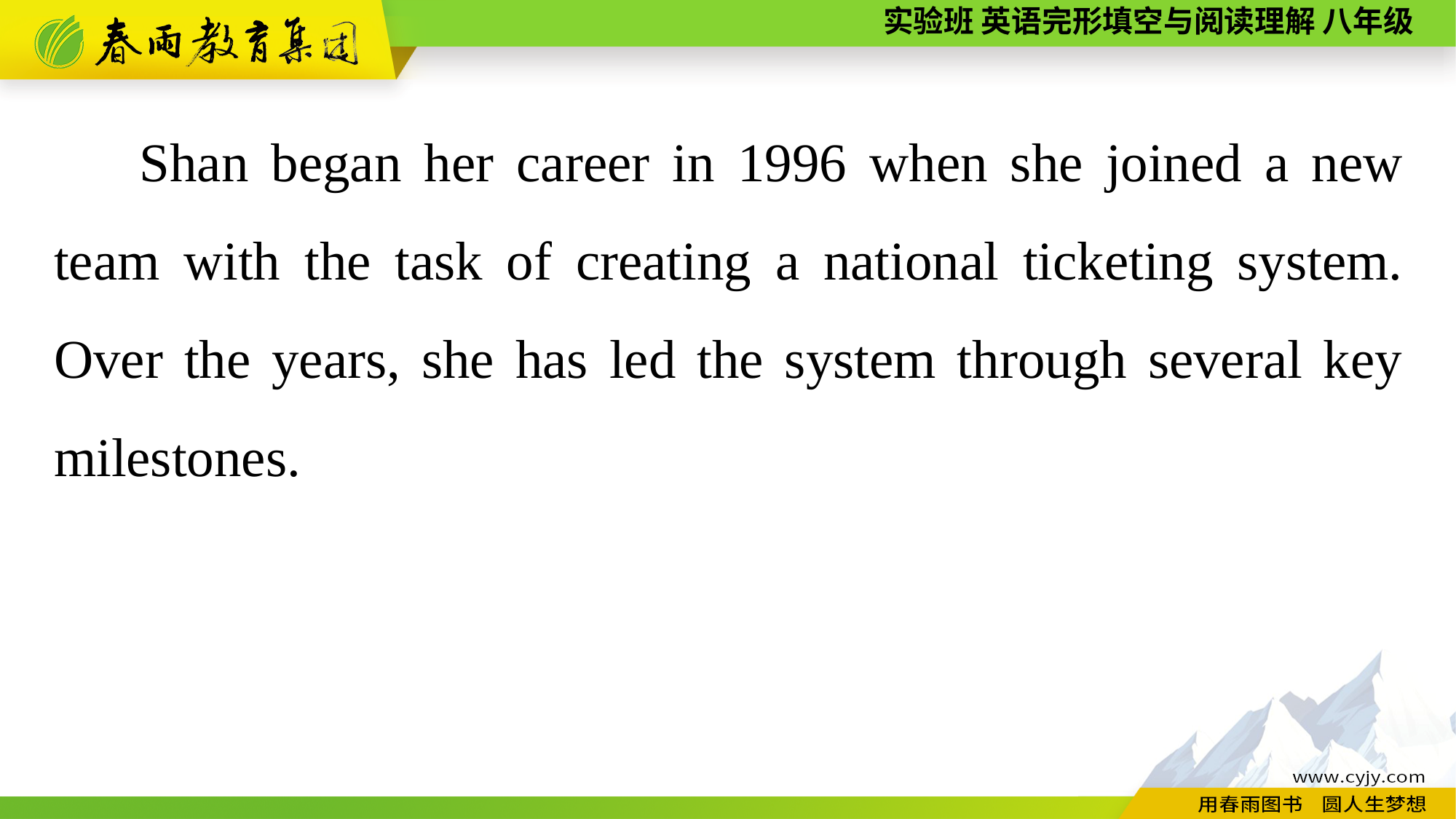

Shan began her career in 1996 when she joined a new team with the task of creating a national ticketing system. Over the years, she has led the system through several key milestones.